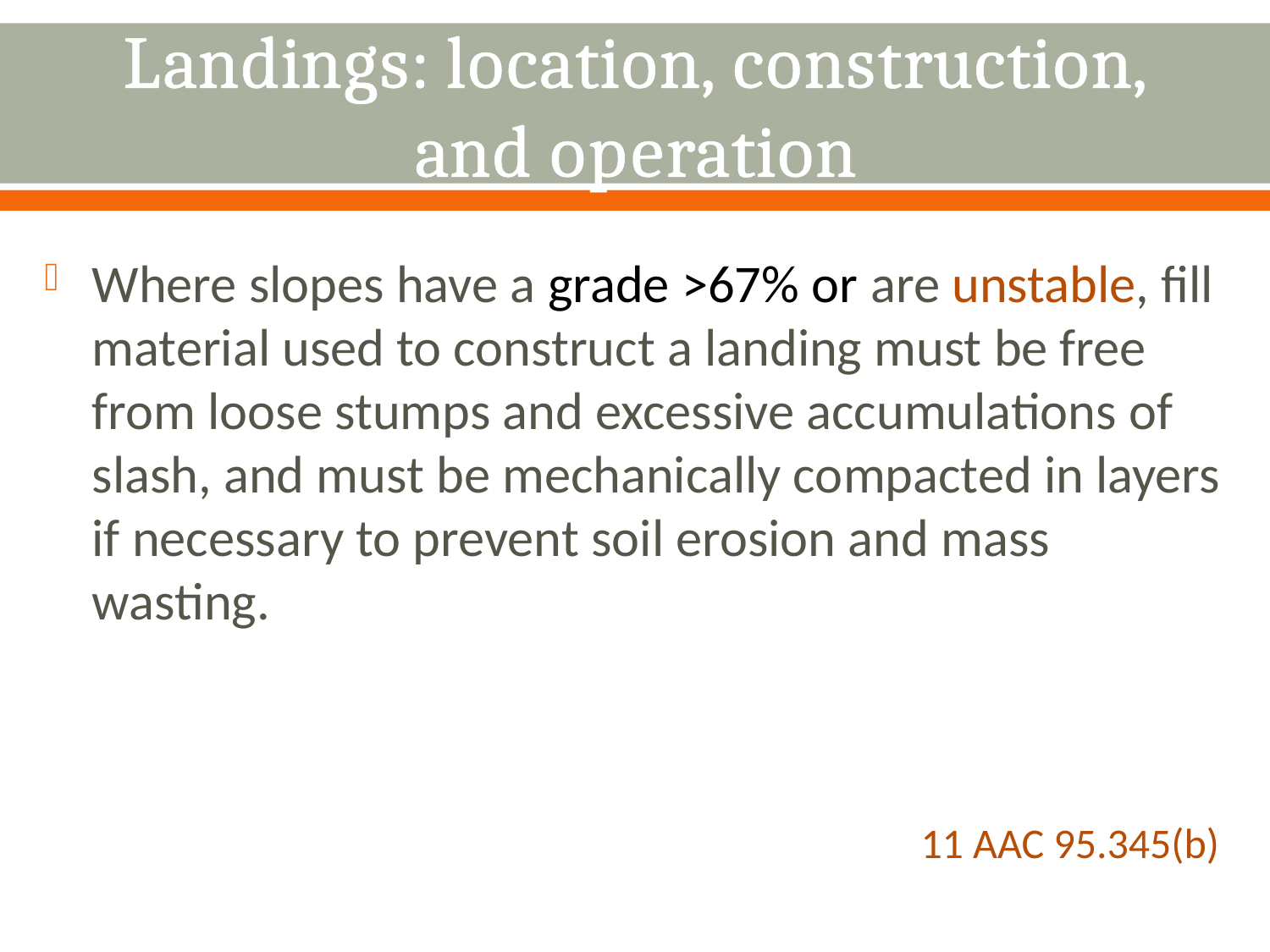

# Landings: location, construction, and opera­tion
Where slopes have a grade >67% or are unstable, fill material used to construct a landing must be free from loose stumps and excessive accumulations of slash, and must be mechanically compacted in layers if necessary to prevent soil erosion and mass wasting.

						            11 AAC 95.345(b)